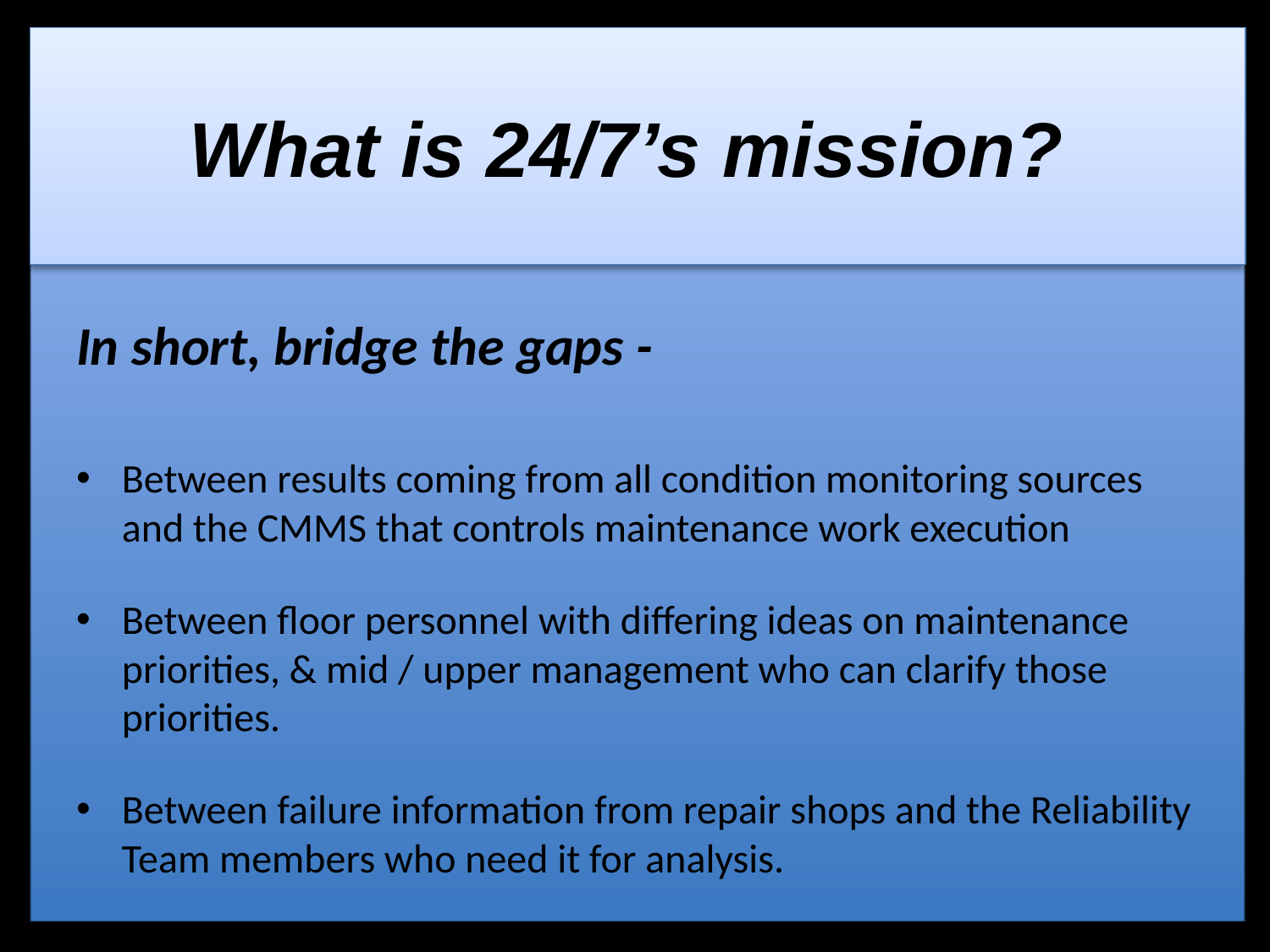

# What is 24/7’s mission?
In short, bridge the gaps -

Between results coming from all condition monitoring sources and the CMMS that controls maintenance work execution

Between floor personnel with differing ideas on maintenance priorities, & mid / upper management who can clarify those priorities.

Between failure information from repair shops and the Reliability Team members who need it for analysis.